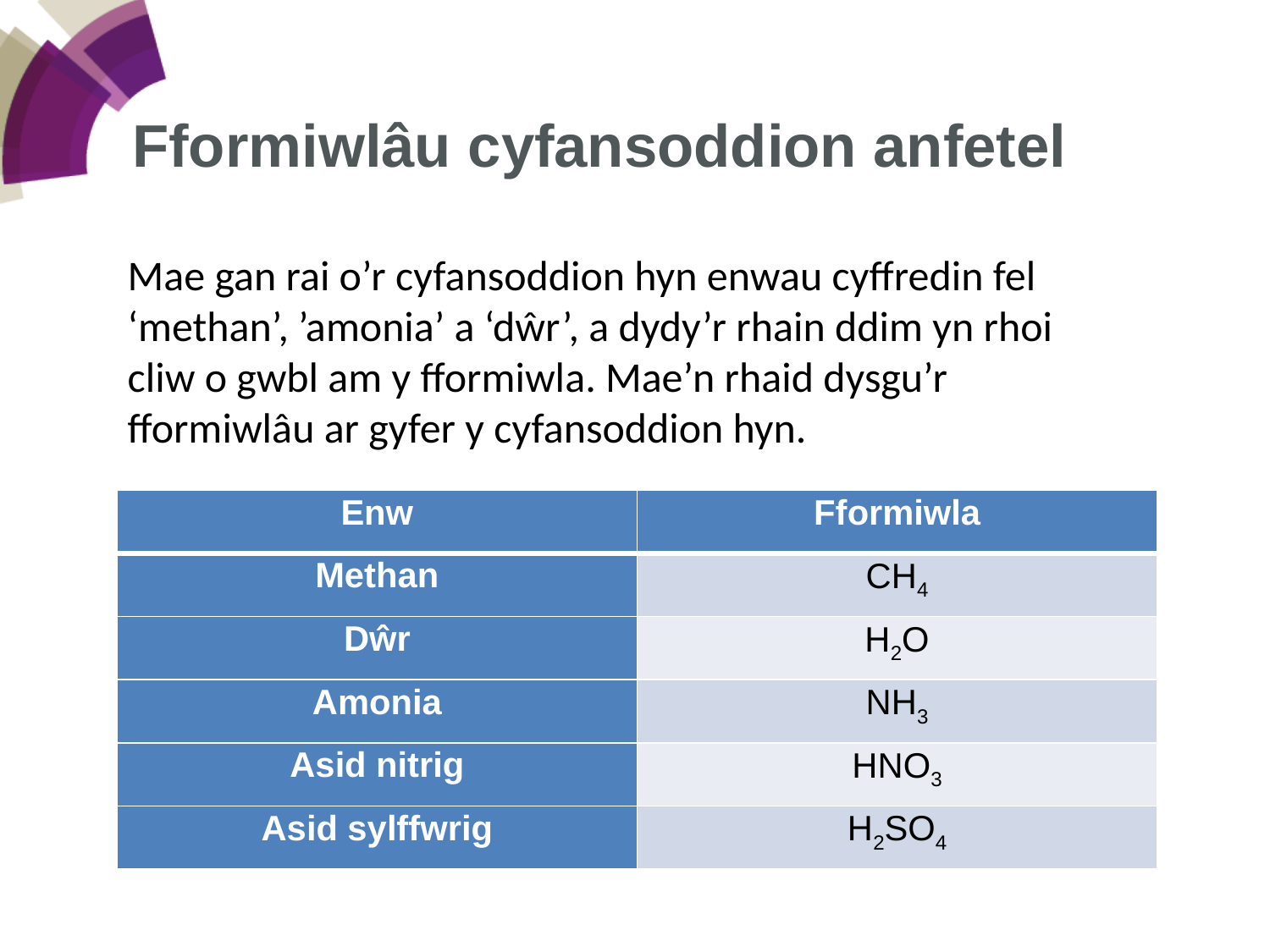

Fformiwlâu cyfansoddion anfetel

Mae gan rai o’r cyfansoddion hyn enwau cyffredin fel ‘methan’, ’amonia’ a ‘dŵr’, a dydy’r rhain ddim yn rhoi cliw o gwbl am y fformiwla. Mae’n rhaid dysgu’r fformiwlâu ar gyfer y cyfansoddion hyn.

| Enw | Fformiwla |
| --- | --- |
| Methan | CH4 |
| Dŵr | H2O |
| Amonia | NH3 |
| Asid nitrig | HNO3 |
| Asid sylffwrig | H2SO4 |